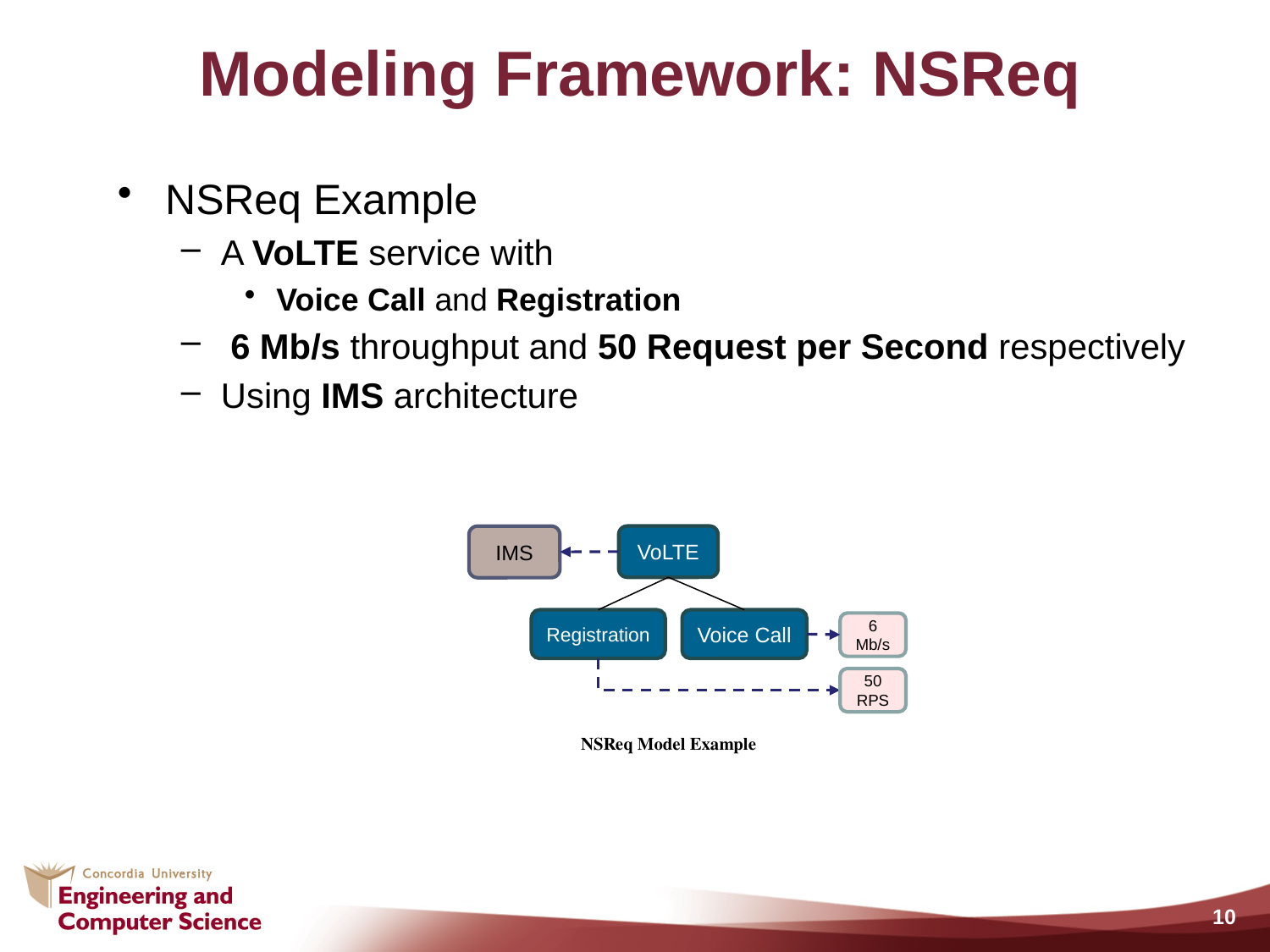

# Modeling Framework: NSReq
NSReq Example
A VoLTE service with
Voice Call and Registration
 6 Mb/s throughput and 50 Request per Second respectively
Using IMS architecture
VoLTE
IMS
Registration
Voice Call
NSReq Model Example
6 Mb/s
50 RPS
10